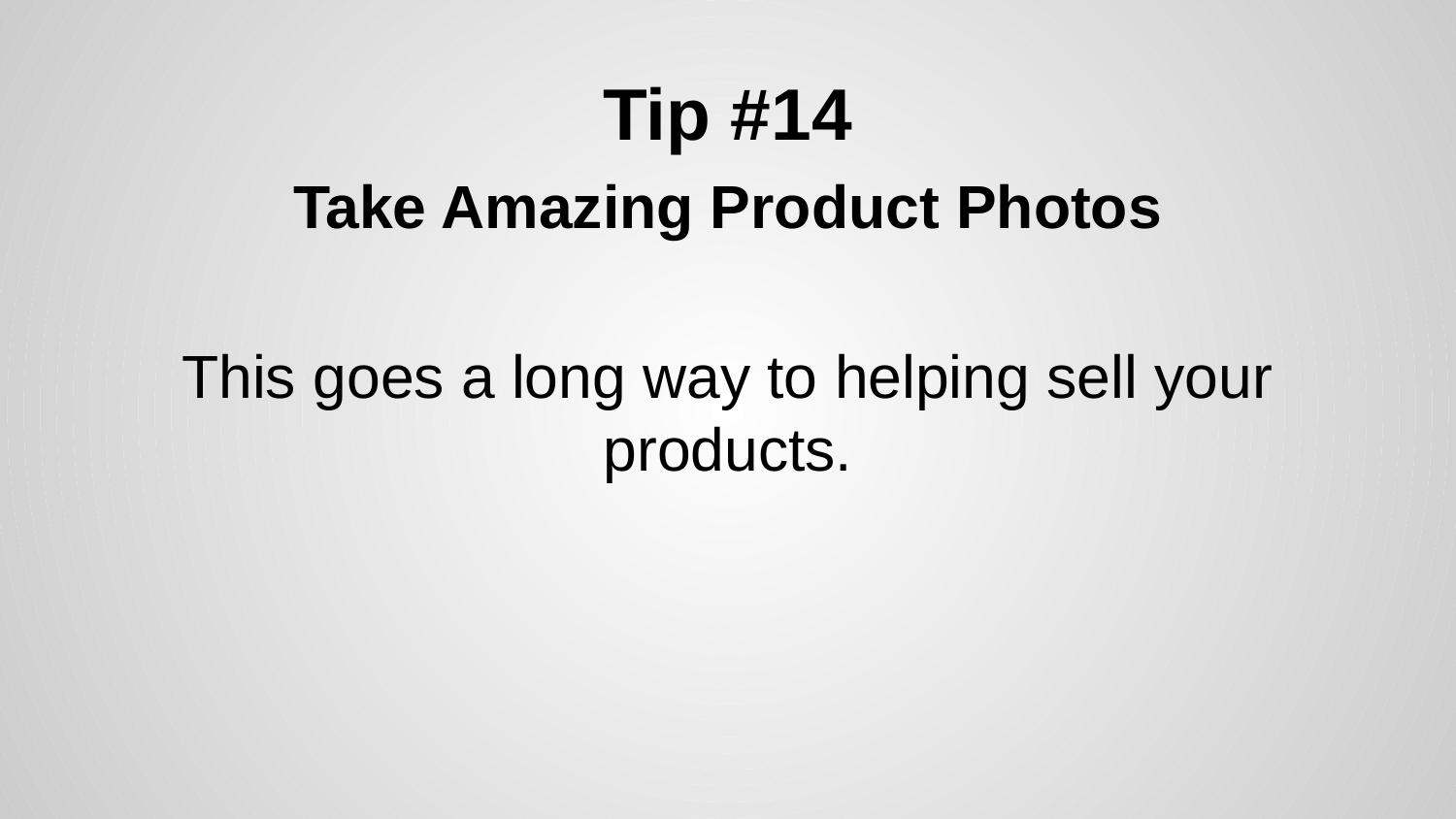

# Tip #14

Take Amazing Product Photos

This goes a long way to helping sell your products.